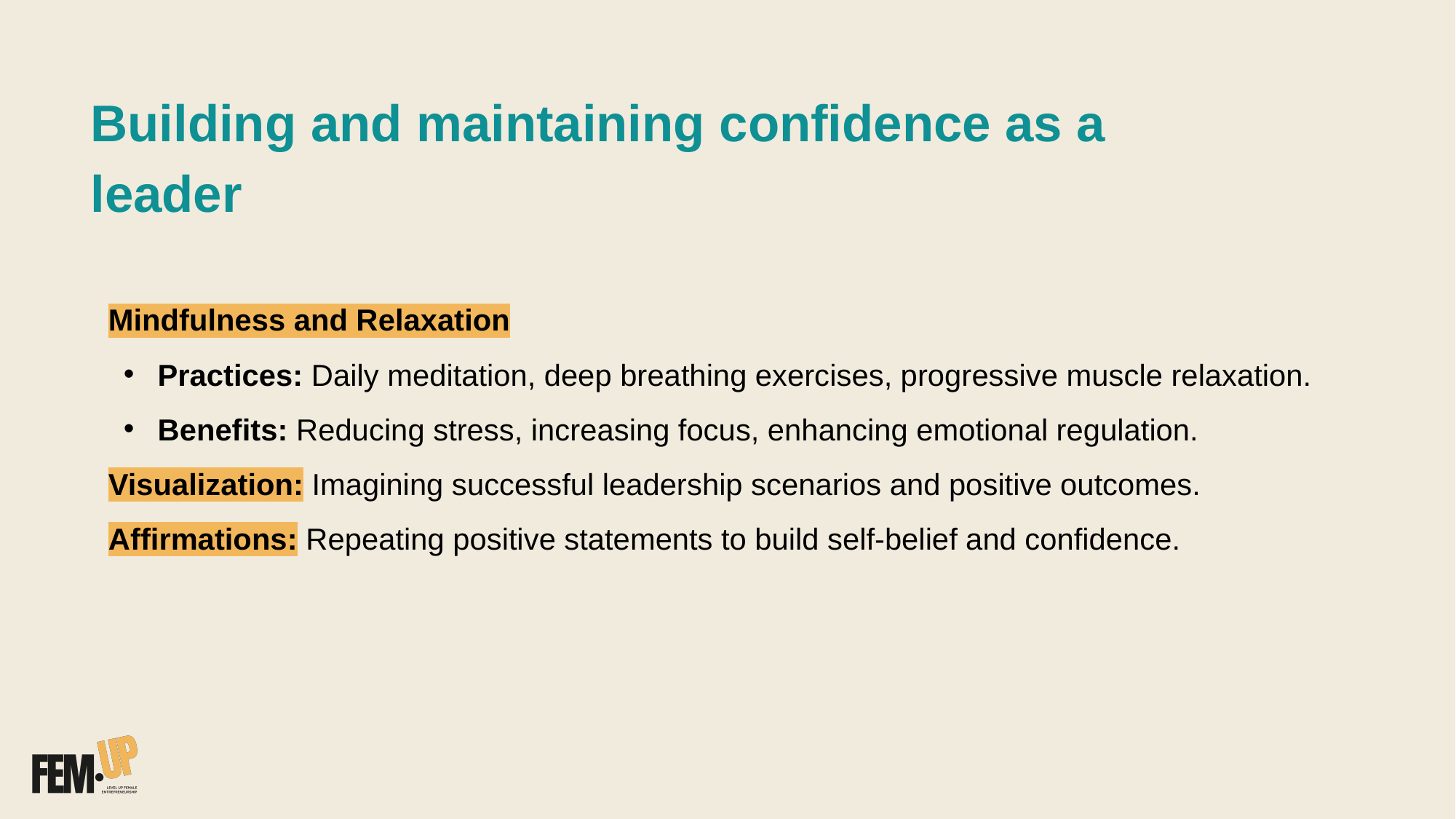

# Building and maintaining confidence as a leader
Mindfulness and Relaxation
 Practices: Daily meditation, deep breathing exercises, progressive muscle relaxation.
 Benefits: Reducing stress, increasing focus, enhancing emotional regulation.
Visualization: Imagining successful leadership scenarios and positive outcomes.
Affirmations: Repeating positive statements to build self-belief and confidence.